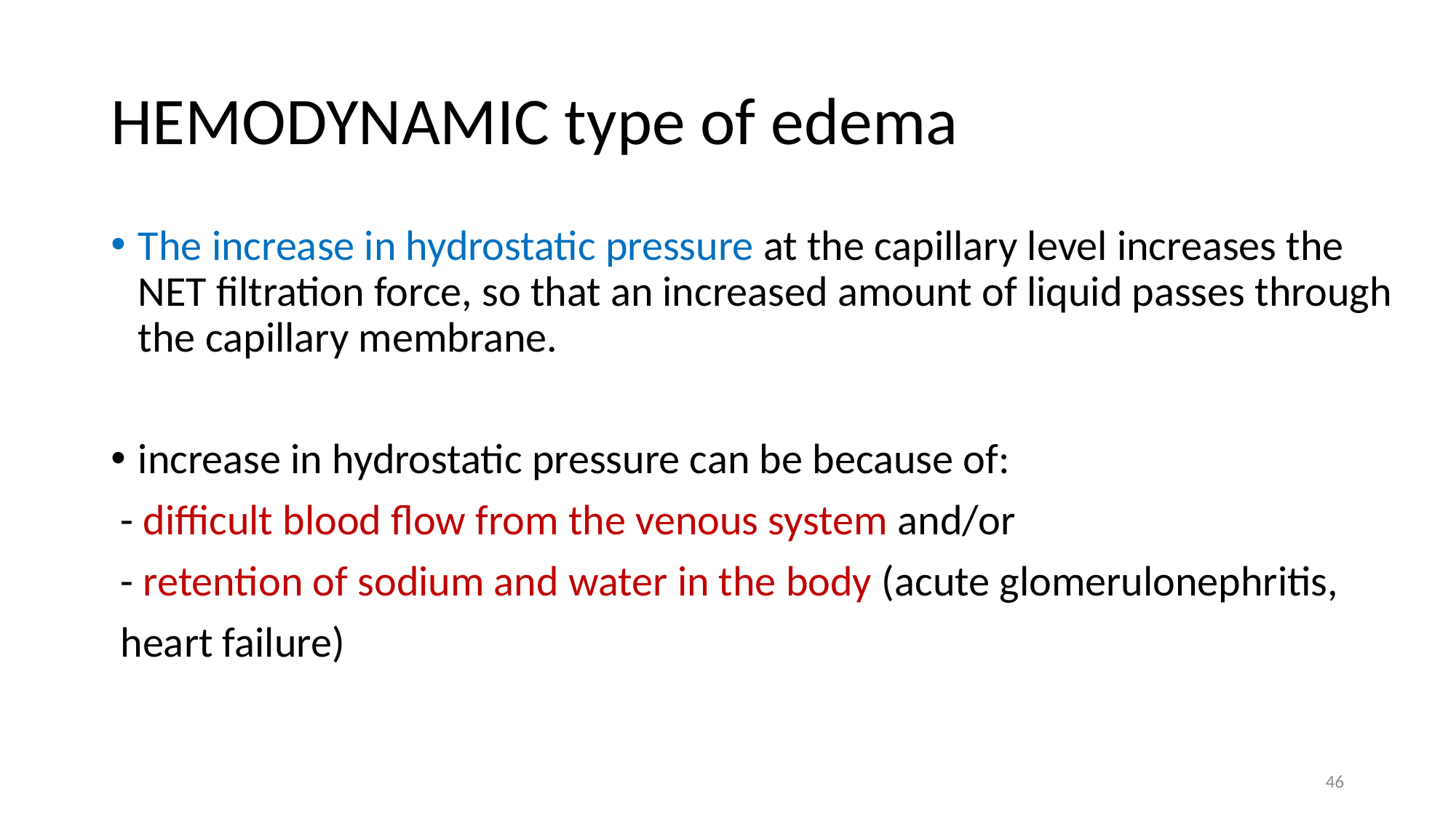

# HEMODYNAMIC type of edema
The increase in hydrostatic pressure at the capillary level increases the NET filtration force, so that an increased amount of liquid passes through the capillary membrane.

increase in hydrostatic pressure can be because of:
 - difficult blood flow from the venous system and/or
 - retention of sodium and water in the body (acute glomerulonephritis,
 heart failure)

46